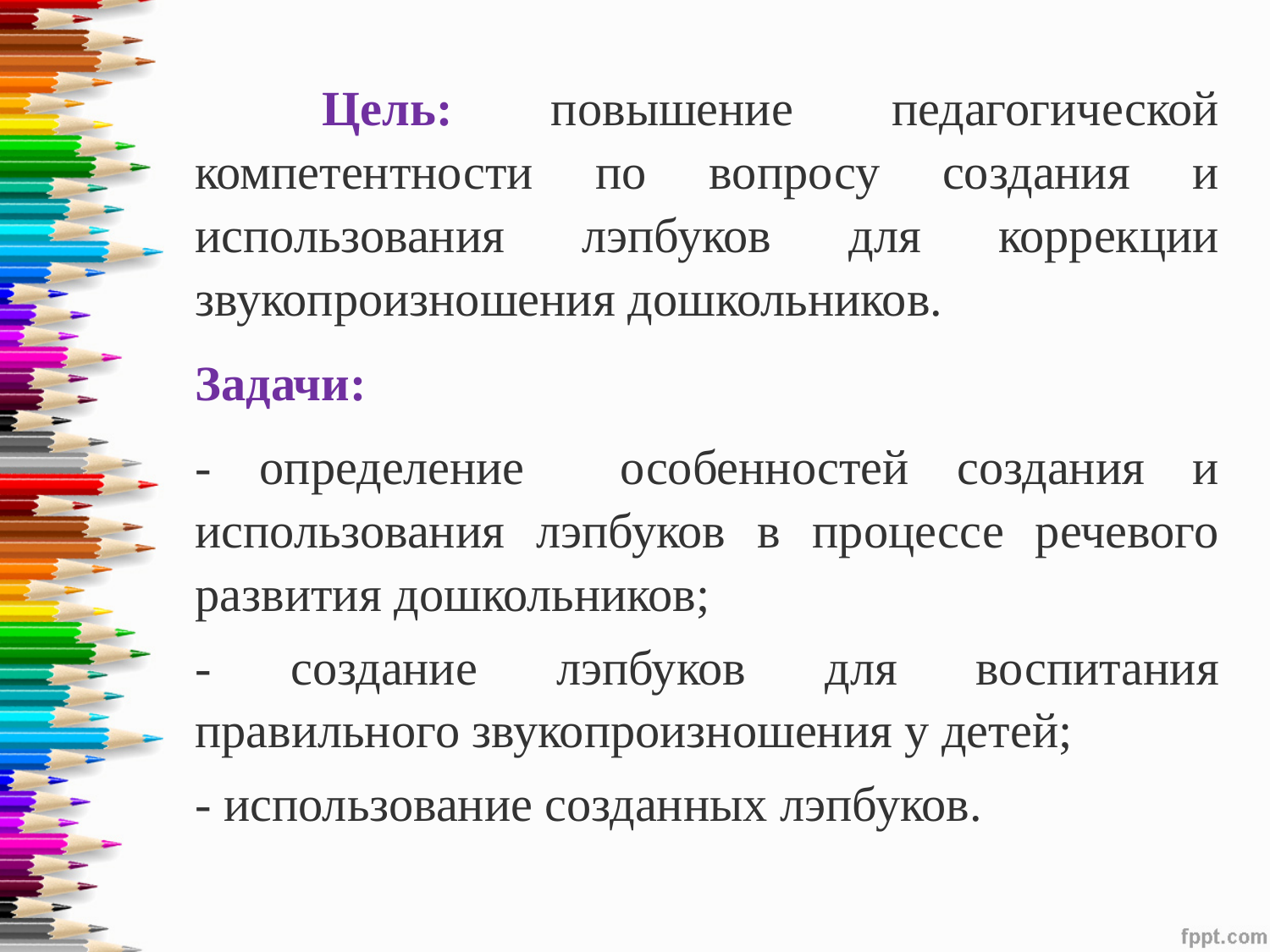

Цель: повышение педагогической компетентности по вопросу создания и использования лэпбуков для коррекции звукопроизношения дошкольников.
Задачи:
- определение  особенностей создания и использования лэпбуков в процессе речевого развития дошкольников;
- создание лэпбуков для воспитания правильного звукопроизношения у детей;
- использование созданных лэпбуков.